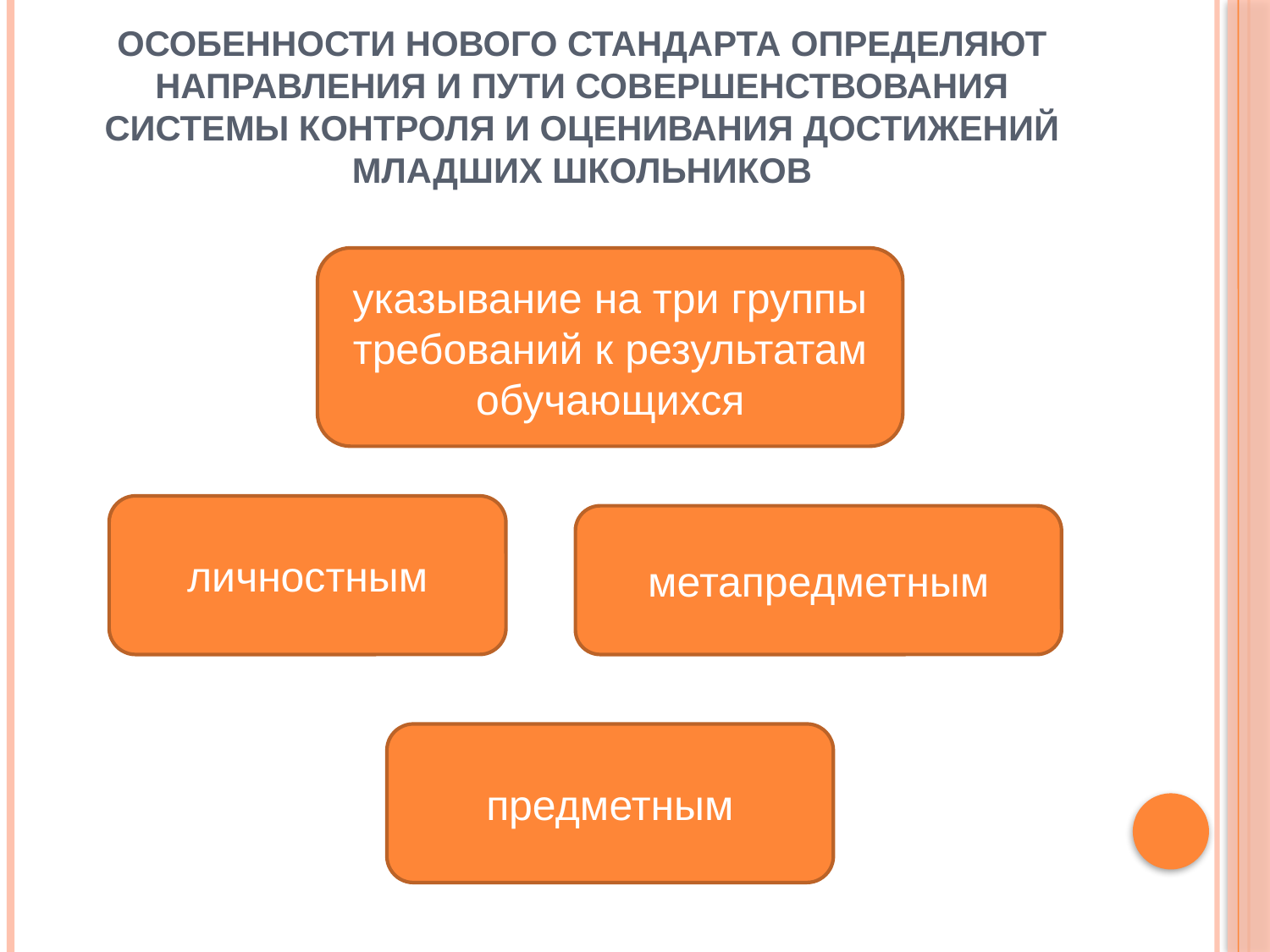

# особенности нового стандарта определяют направления и пути совершенствования системы контроля и оценивания достижений младших школьников

указывание на три группы требований к результатам обучающихся
личностным
метапредметным
предметным